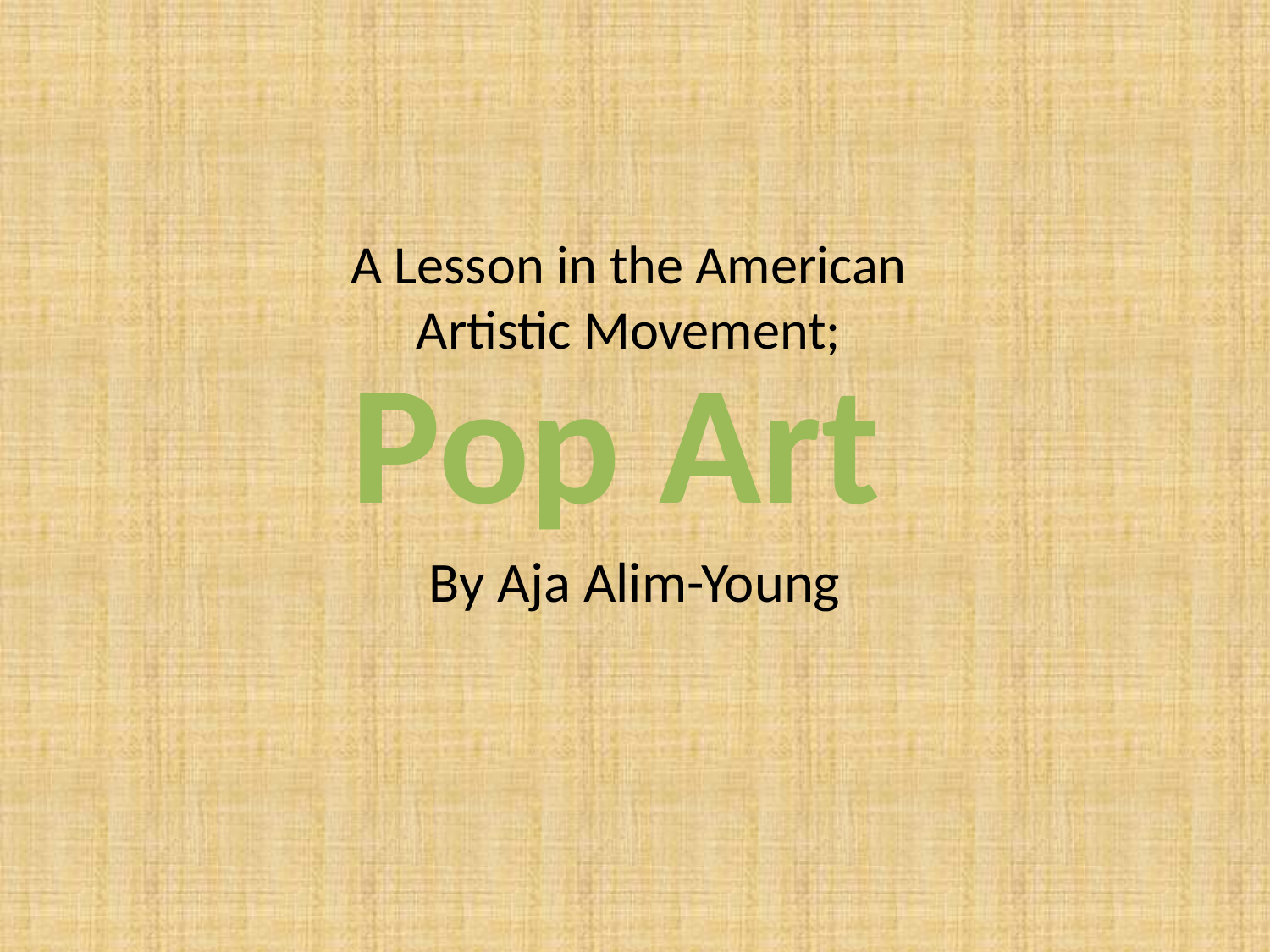

# A Lesson in the American Artistic Movement;
Pop Art
By Aja Alim-Young